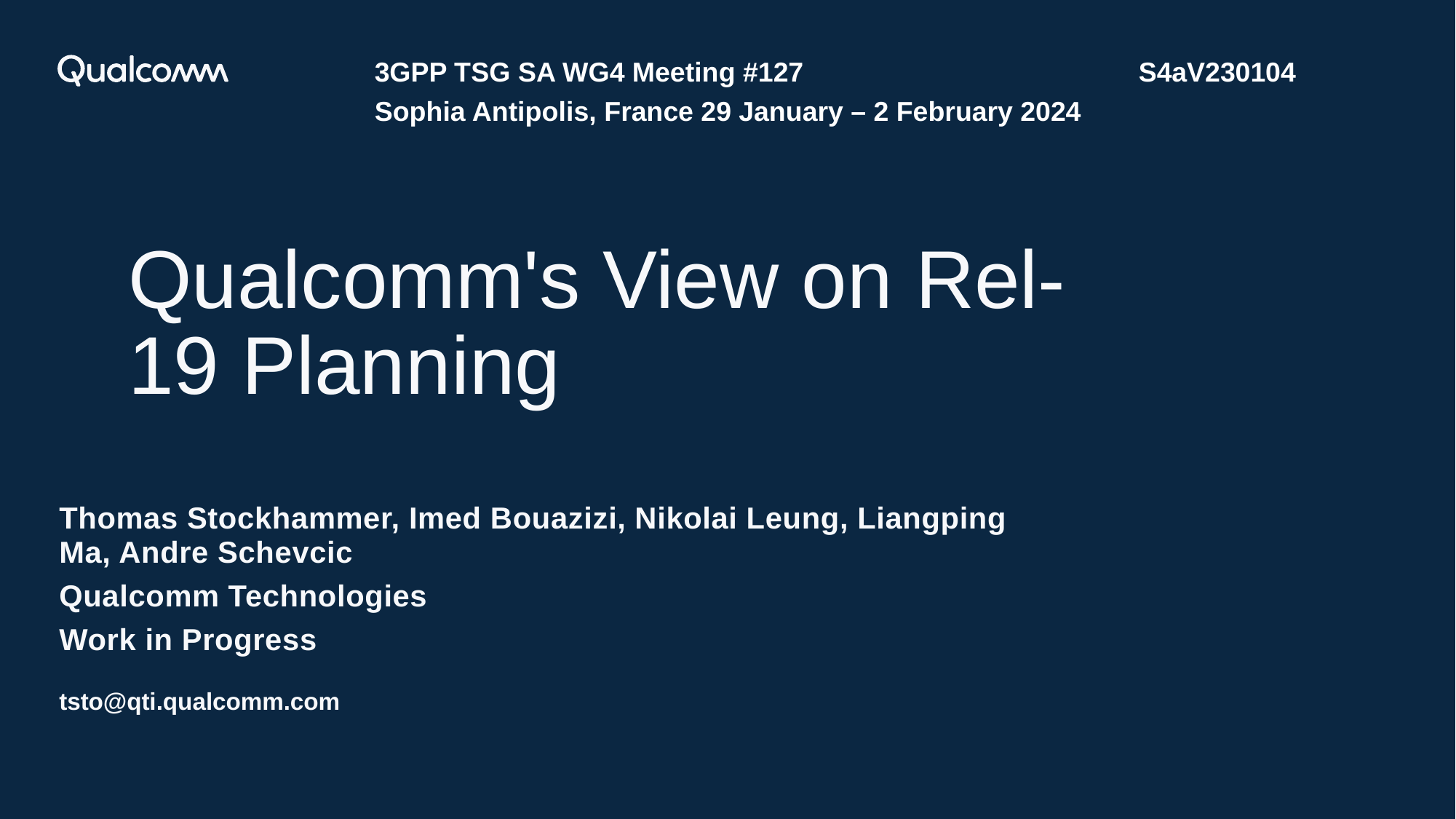

3GPP TSG SA WG4 Meeting #127 		S4aV230104
Sophia Antipolis, France 29 January – 2 February 2024
# Qualcomm's View on Rel-19 Planning
Thomas Stockhammer, Imed Bouazizi, Nikolai Leung, Liangping Ma, Andre Schevcic
Qualcomm Technologies
Work in Progress
tsto@qti.qualcomm.com